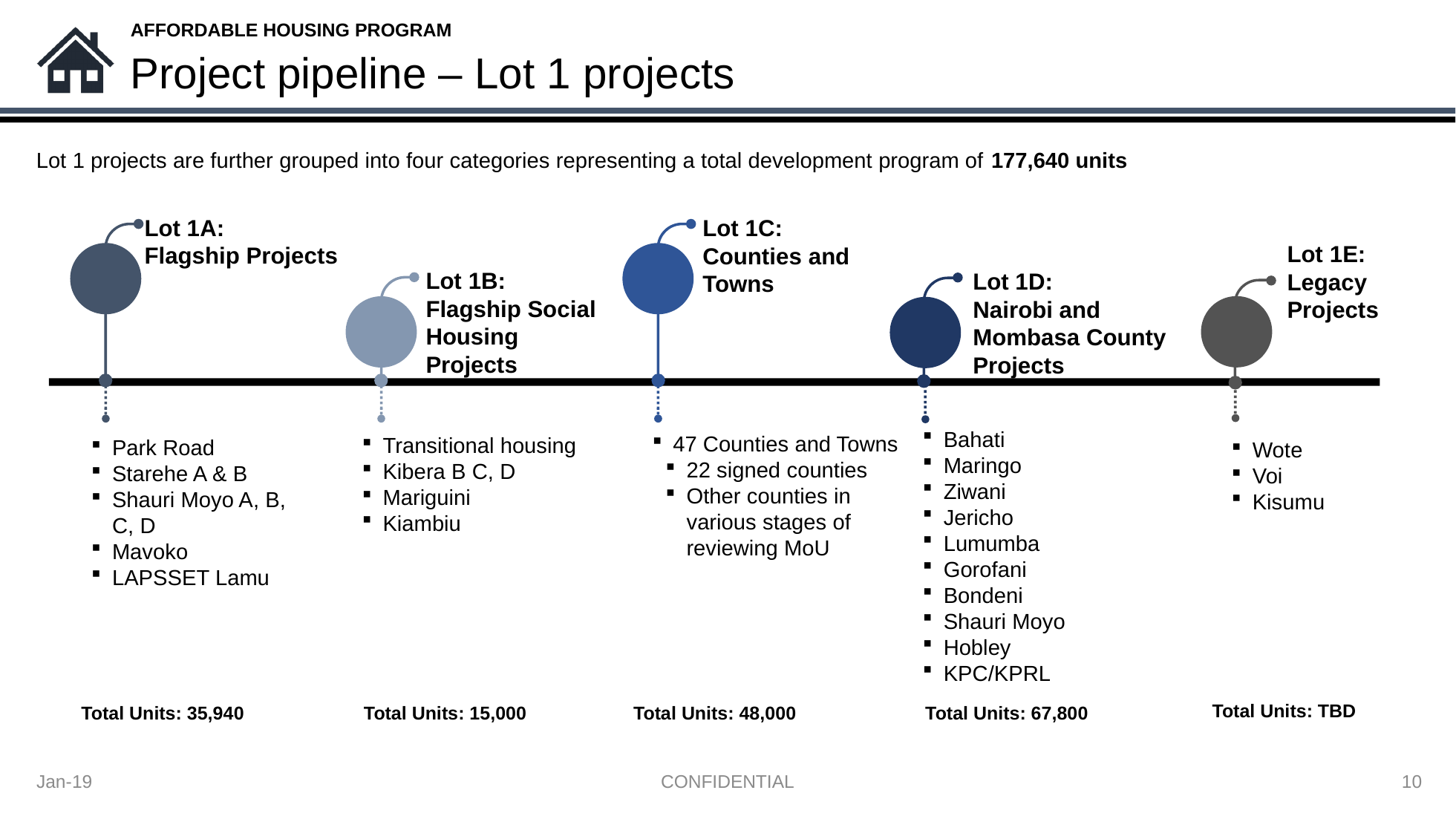

AFFORDABLE HOUSING PROGRAM
# Project pipeline – Lot 1 projects
Lot 1 projects are further grouped into four categories representing a total development program of 177,640 units
Lot 1A:
Flagship Projects
Lot 1C:
Counties and Towns

Lot 1E:
Legacy
Projects

Lot 1B:
Flagship Social Housing Projects
Lot 1D:
Nairobi and Mombasa County Projects

Bahati
Maringo
Ziwani
Jericho
Lumumba
Gorofani
Bondeni
Shauri Moyo
Hobley
KPC/KPRL
47 Counties and Towns
22 signed counties
Other counties in various stages of reviewing MoU

Transitional housing
Kibera B C, D
Mariguini
Kiambiu

Park Road
Starehe A & B
Shauri Moyo A, B, C, D
Mavoko
LAPSSET Lamu

Wote
Voi
Kisumu

Total Units: TBD
Total Units: 35,940
Total Units: 15,000
Total Units: 48,000
Total Units: 67,800
CONFIDENTIAL
10
Jan-19